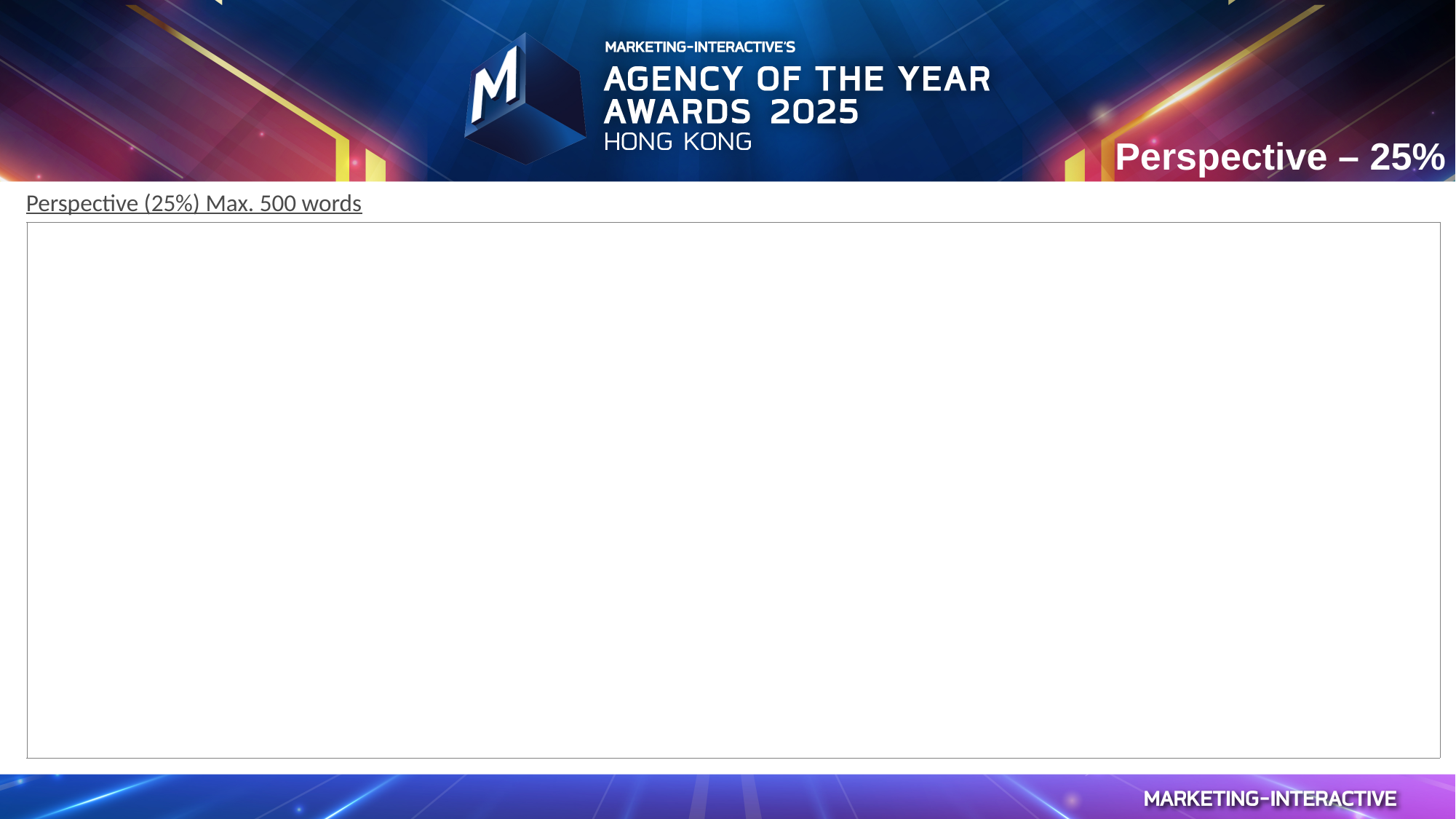

Perspective – 25%
Perspective (25%) Max. 500 words
|  |
| --- |
Entry Details
v